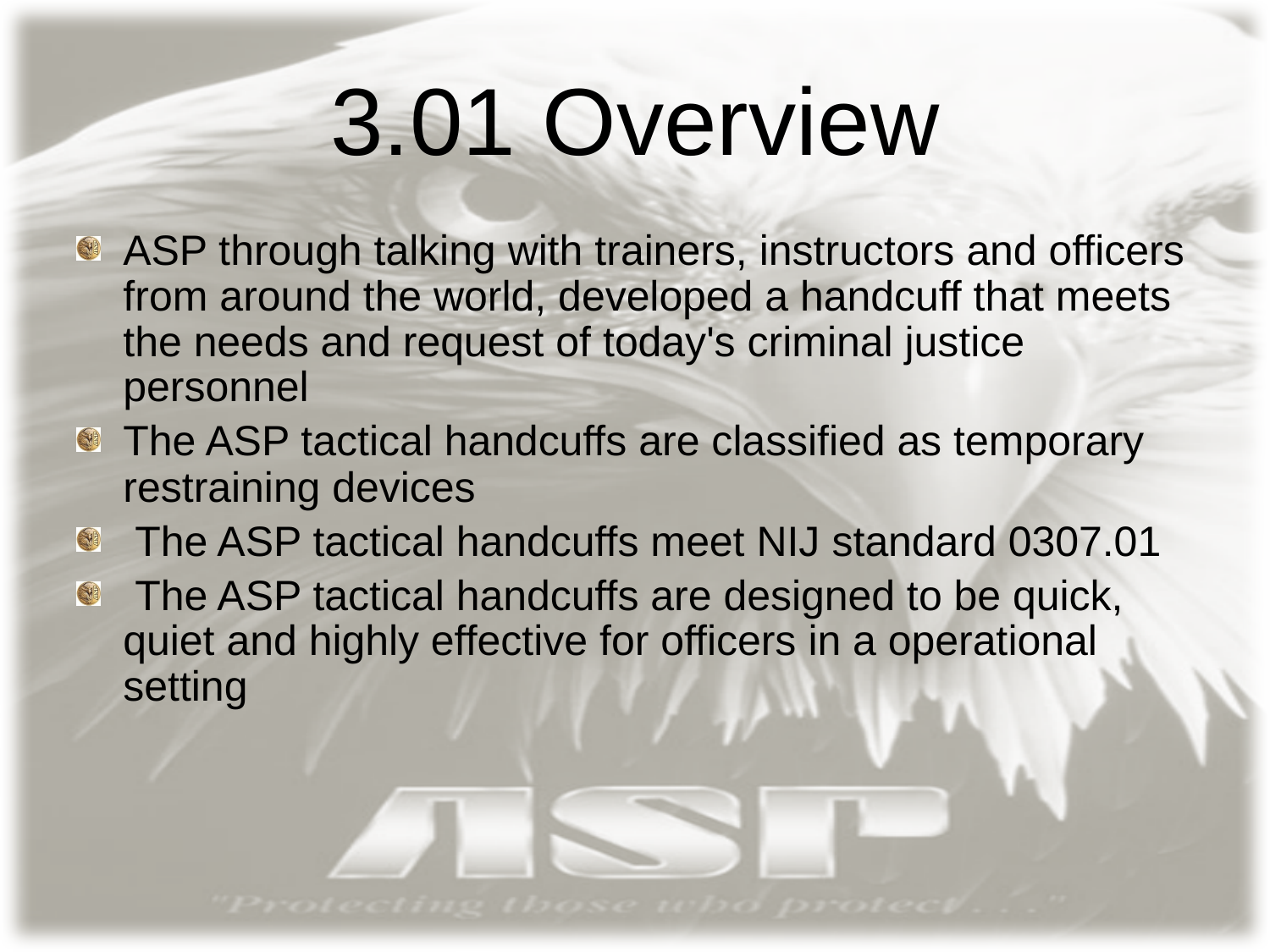

# 3.01 Overview
ASP through talking with trainers, instructors and officers from around the world, developed a handcuff that meets the needs and request of today's criminal justice personnel
The ASP tactical handcuffs are classified as temporary restraining devices
 The ASP tactical handcuffs meet NIJ standard 0307.01
 The ASP tactical handcuffs are designed to be quick, quiet and highly effective for officers in a operational setting